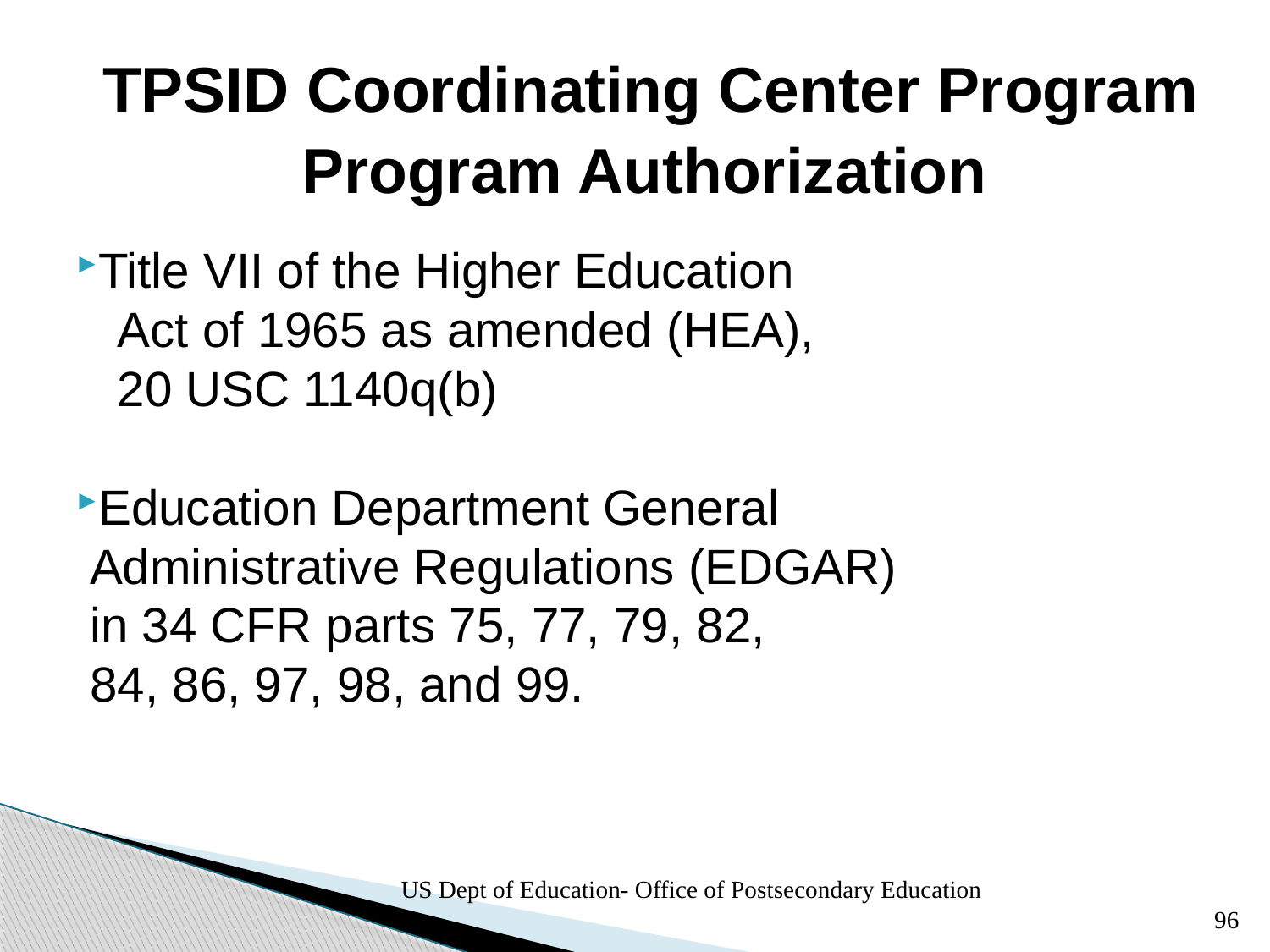

TPSID Coordinating Center Program

Program Authorization
Title VII of the Higher Education
   Act of 1965 as amended (HEA),
   20 USC 1140q(b)

Education Department General
 Administrative Regulations (EDGAR)
 in 34 CFR parts 75, 77, 79, 82,
 84, 86, 97, 98, and 99.

US Dept of Education- Office of Postsecondary Education
96